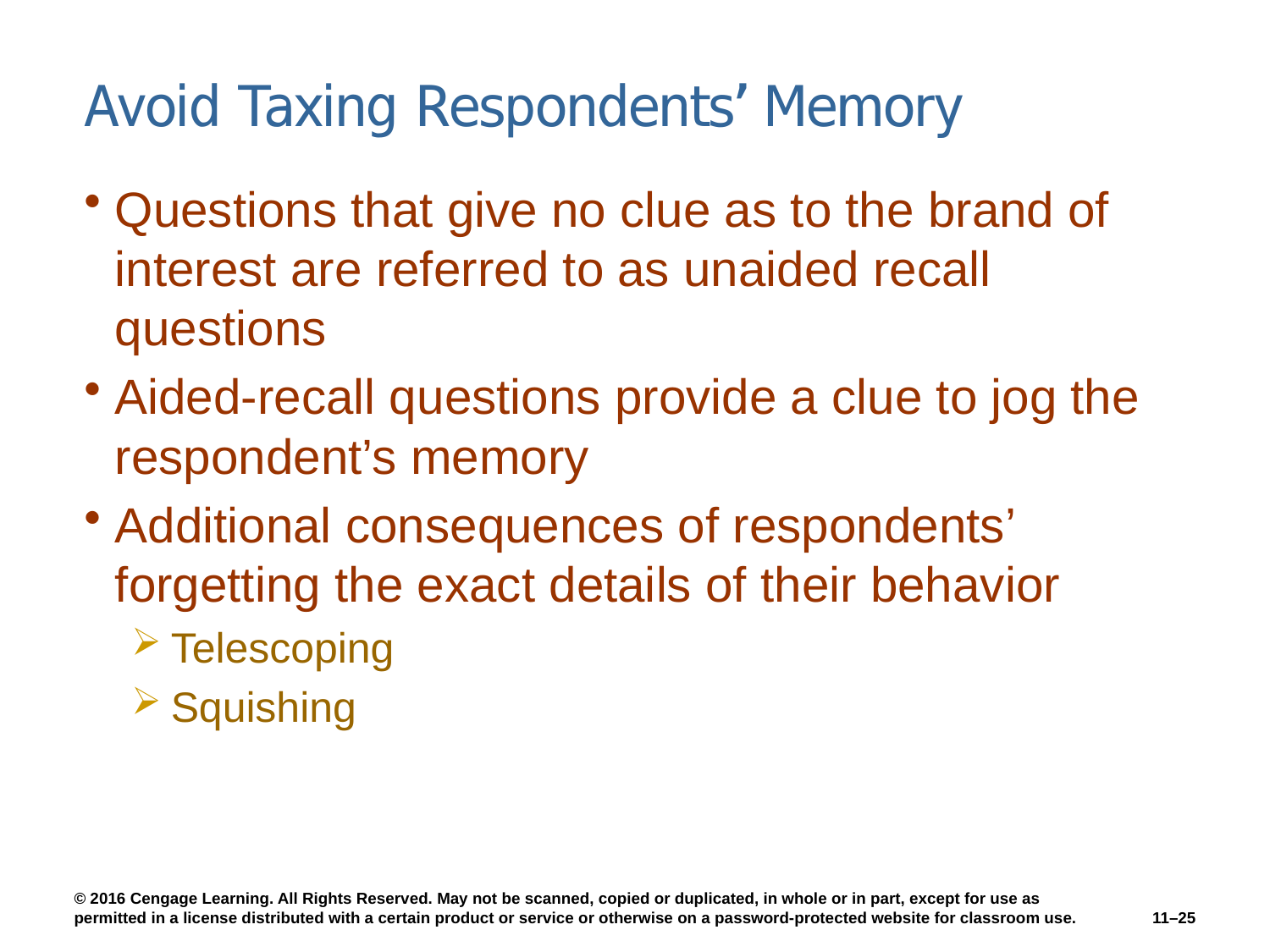

# Avoid Taxing Respondents’ Memory
Questions that give no clue as to the brand of interest are referred to as unaided recall questions
Aided-recall questions provide a clue to jog the respondent’s memory
Additional consequences of respondents’ forgetting the exact details of their behavior
Telescoping
Squishing

11–25
© 2016 Cengage Learning. All Rights Reserved. May not be scanned, copied or duplicated, in whole or in part, except for use as permitted in a license distributed with a certain product or service or otherwise on a password-protected website for classroom use.